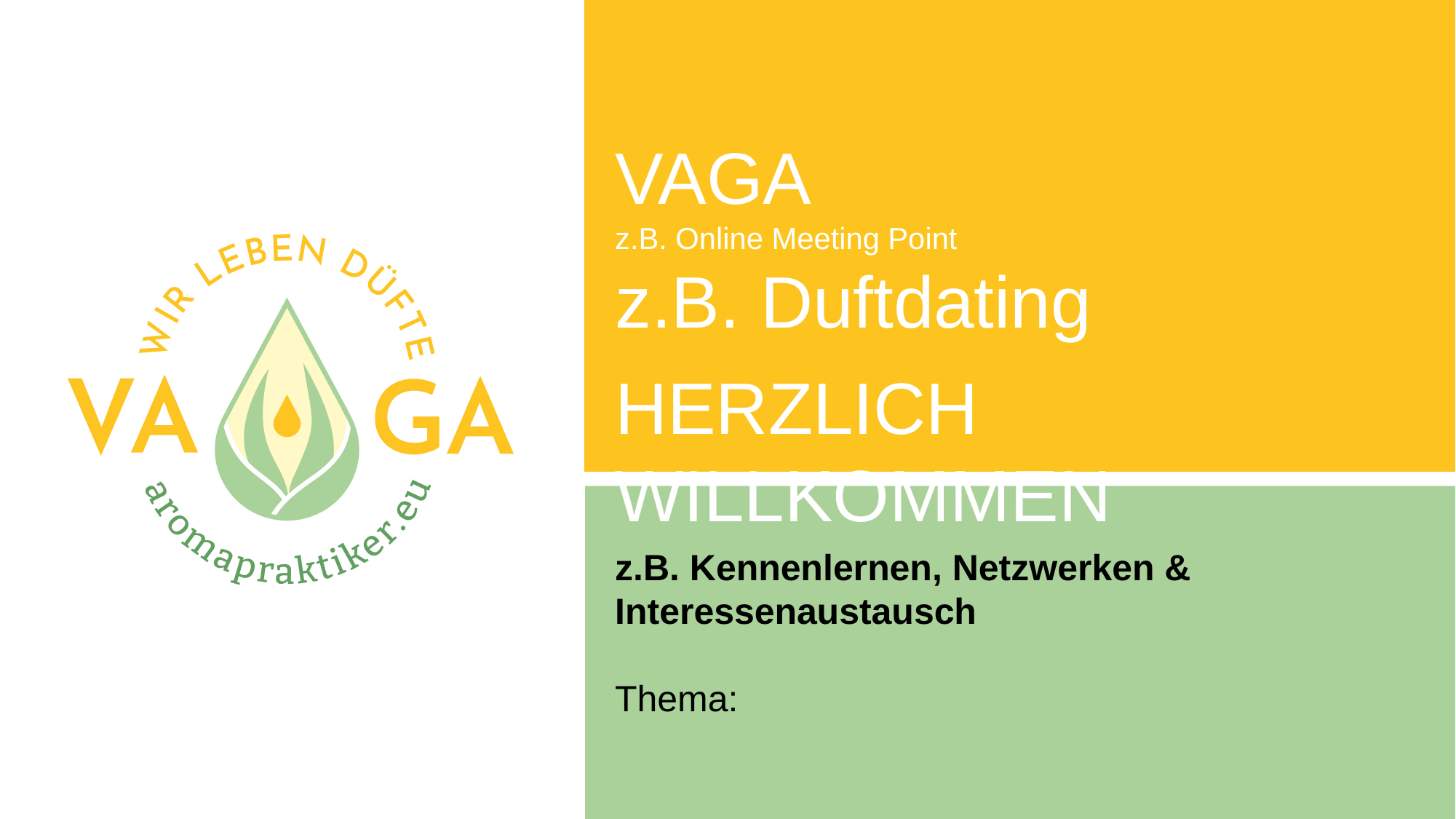

VAGA
z.B. Online Meeting Point
z.B. Duftdating

HERZLICH WILLKOMMEN
z.B. Kennenlernen, Netzwerken &
Interessenaustausch

Thema: